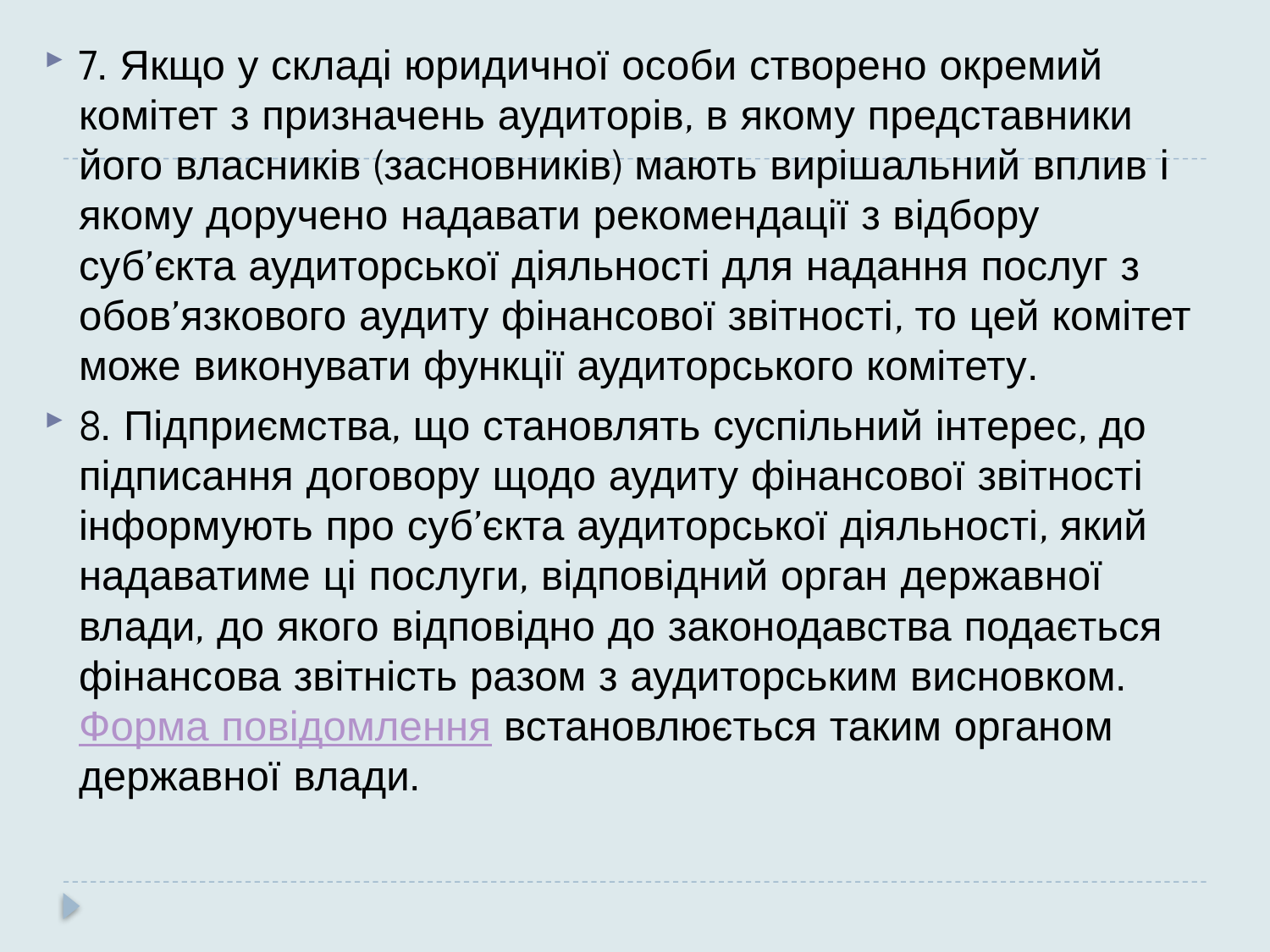

7. Якщо у складі юридичної особи створено окремий комітет з призначень аудиторів, в якому представники його власників (засновників) мають вирішальний вплив і якому доручено надавати рекомендації з відбору суб’єкта аудиторської діяльності для надання послуг з обов’язкового аудиту фінансової звітності, то цей комітет може виконувати функції аудиторського комітету.
8. Підприємства, що становлять суспільний інтерес, до підписання договору щодо аудиту фінансової звітності інформують про суб’єкта аудиторської діяльності, який надаватиме ці послуги, відповідний орган державної влади, до якого відповідно до законодавства подається фінансова звітність разом з аудиторським висновком. Форма повідомлення встановлюється таким органом державної влади.